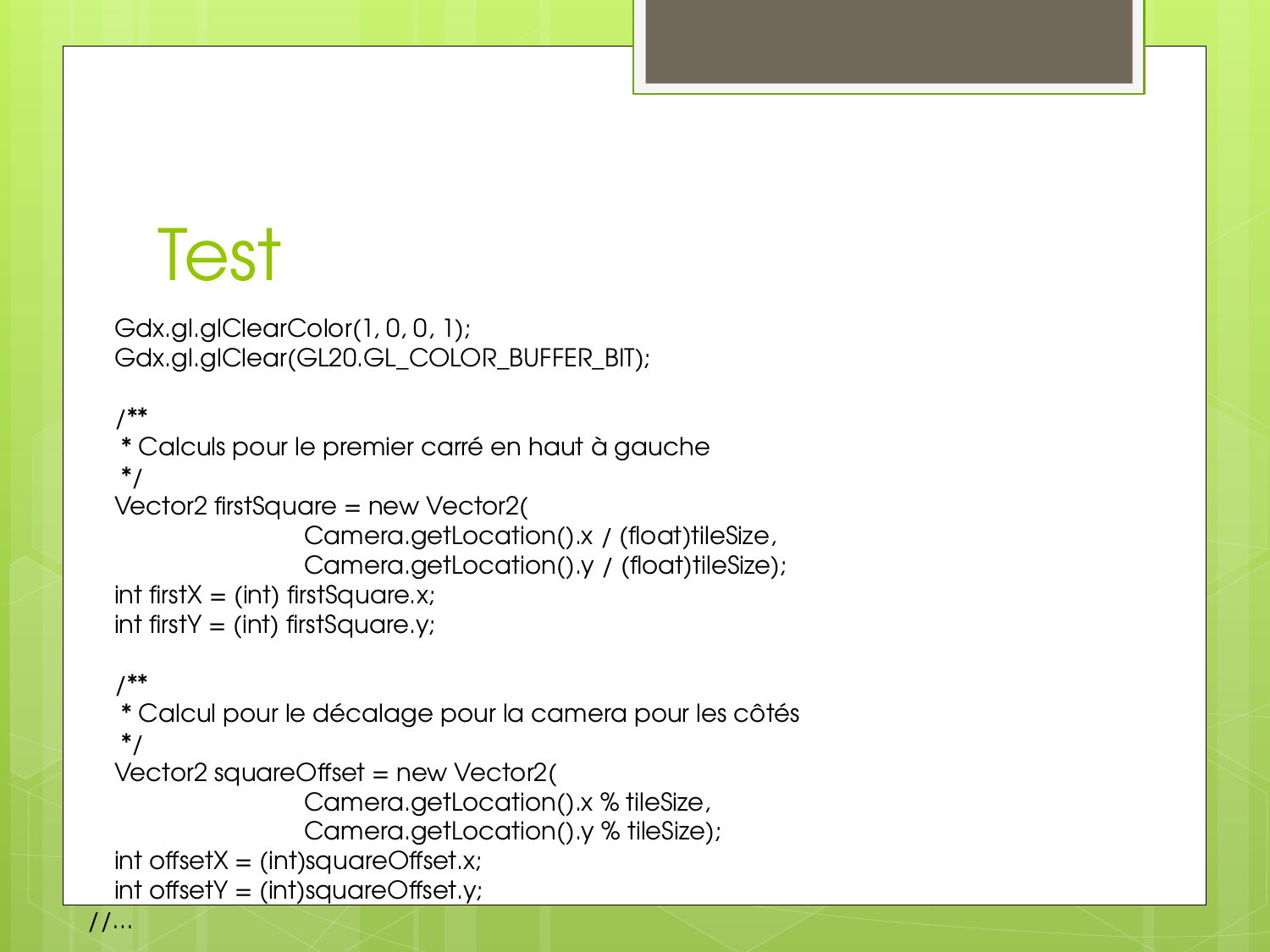

# Test
    Gdx.gl.glClearColor(1, 0, 0, 1);
    Gdx.gl.glClear(GL20.GL_COLOR_BUFFER_BIT);

    /**
     * Calculs pour le premier carré en haut à gauche
     */
    Vector2 firstSquare = new Vector2(
                                Camera.getLocation().x / (float)tileSize,
                                Camera.getLocation().y / (float)tileSize);
    int firstX = (int) firstSquare.x;
    int firstY = (int) firstSquare.y;

    /**
     * Calcul pour le décalage pour la camera pour les côtés
     */
    Vector2 squareOffset = new Vector2(
                                Camera.getLocation().x % tileSize,
                                Camera.getLocation().y % tileSize);
    int offsetX = (int)squareOffset.x;
    int offsetY = (int)squareOffset.y;
//…